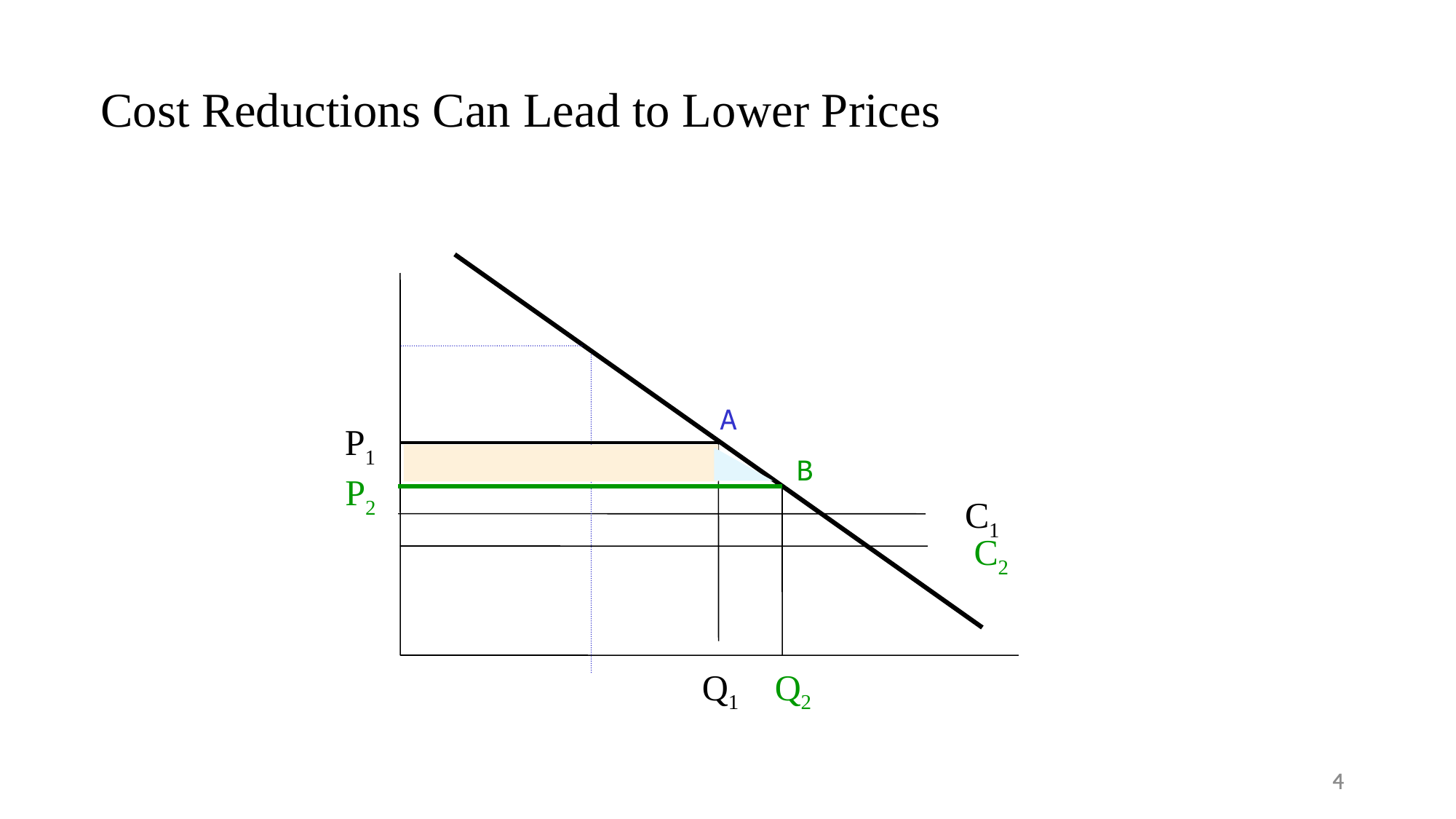

# Cost Reductions Can Lead to Lower Prices

A
P1

B
P2
C1

C2

Q2
Q1
4